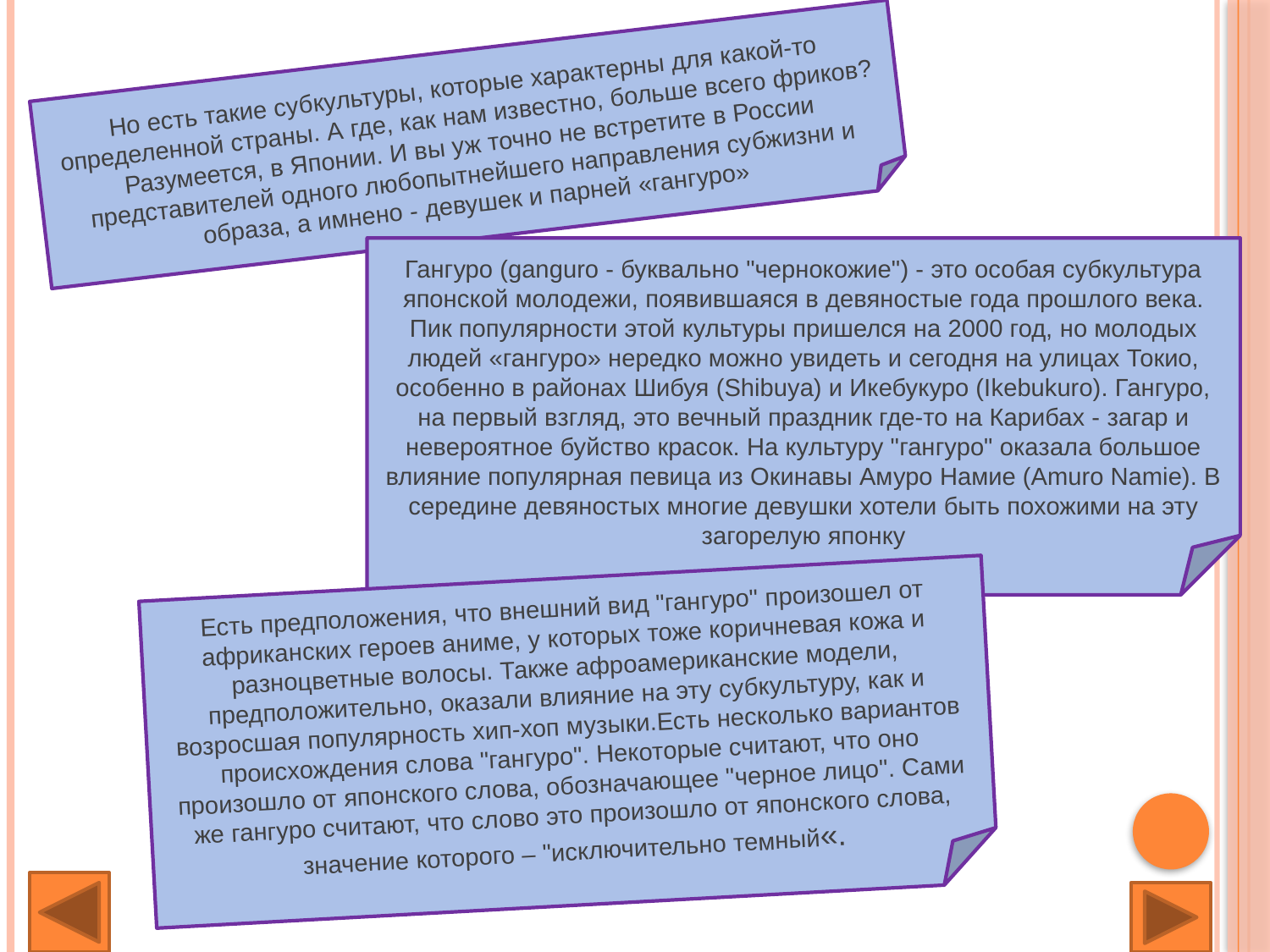

Но есть такие субкультуры, которые характерны для какой-то определенной страны. А где, как нам известно, больше всего фриков? Разумеется, в Японии. И вы уж точно не встретите в России представителей одного любопытнейшего направления субжизни и образа, а имнено - девушек и парней «гангуро»
#

Гангуро (ganguro - буквально "чернокожие") - это особая субкультура японской молодежи, появившаяся в девяностые года прошлого века. Пик популярности этой культуры пришелся на 2000 год, но молодых людей «гангуро» нередко можно увидеть и сегодня на улицах Токио, особенно в районах Шибуя (Shibuya) и Икебукуро (Ikebukuro). Гангуро, на первый взгляд, это вечный праздник где-то на Карибах - загар и невероятное буйство красок. На культуру "гангуро" оказала большое влияние популярная певица из Окинавы Амуро Намие (Amuro Namie). В середине девяностых многие девушки хотели быть похожими на эту загорелую японку

Есть предположения, что внешний вид "гангуро" произошел от африканских героев аниме, у которых тоже коричневая кожа и разноцветные волосы. Также афроамериканские модели, предположительно, оказали влияние на эту субкультуру, как и возросшая популярность хип-хоп музыки.Есть несколько вариантов происхождения слова "гангуро". Некоторые считают, что оно произошло от японского слова, обозначающее "черное лицо". Сами же гангуро считают, что слово это произошло от японского слова, значение которого – "исключительно темный«.